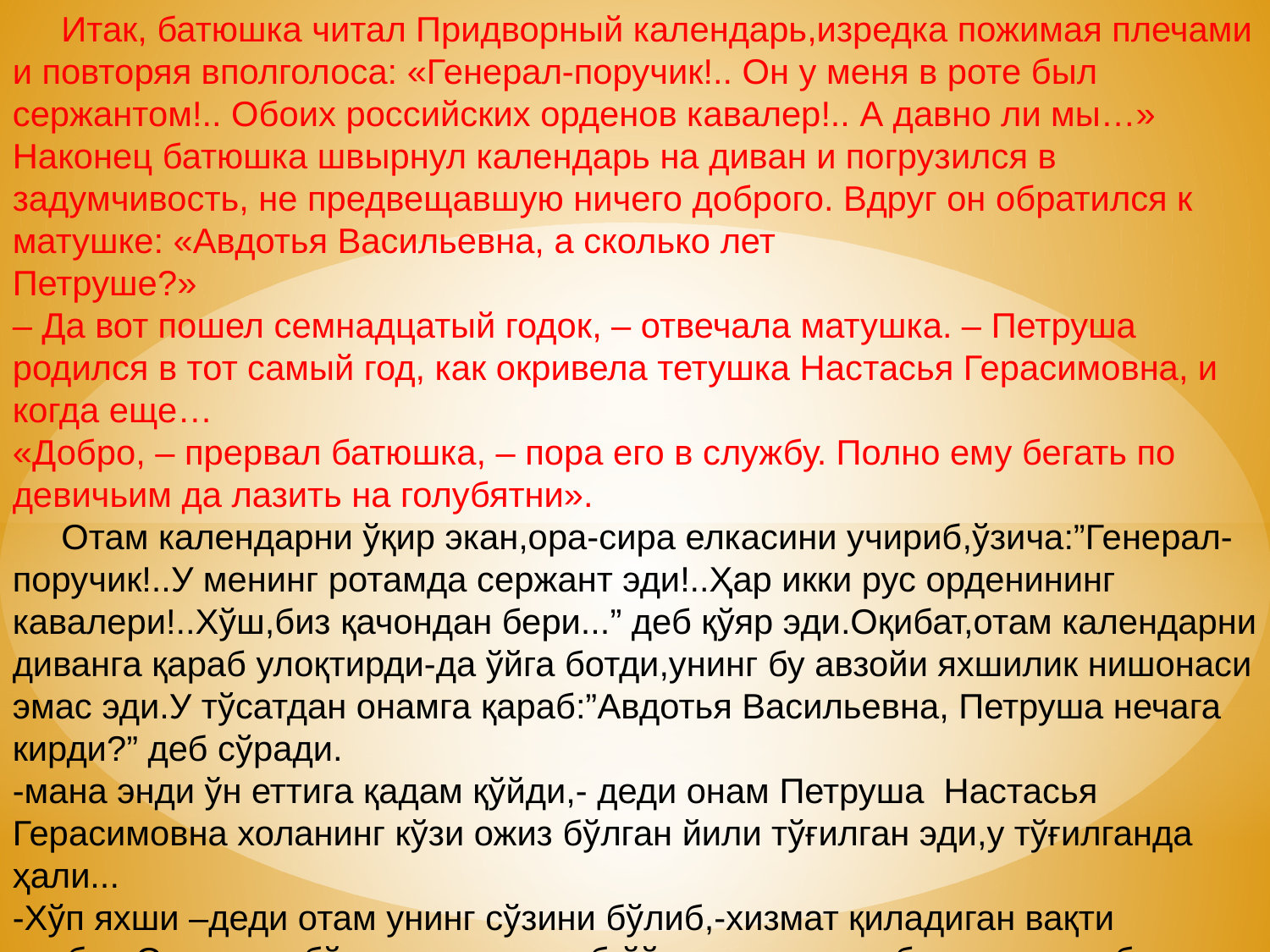

Итак, батюшка читал Придворный календарь,изредка пожимая плечами и повторяя вполголоса: «Генерал-поручик!.. Он у меня в роте был сержантом!.. Обоих российских орденов кавалер!.. А давно ли мы…» Наконец батюшка швырнул календарь на диван и погрузился в задумчивость, не предвещавшую ничего доброго. Вдруг он обратился к матушке: «Авдотья Васильевна, а сколько лет
Петруше?»
– Да вот пошел семнадцатый годок, – отвечала матушка. – Петруша
родился в тот самый год, как окривела тетушка Настасья Герасимовна, и
когда еще…
«Добро, – прервал батюшка, – пора его в службу. Полно ему бегать по
девичьим да лазить на голубятни».
     Отам календарни ўқир экан,ора-сира елкасини учириб,ўзича:”Генерал-поручик!..У менинг ротамда сержант эди!..Ҳар икки рус орденининг кавалери!..Хўш,биз қачондан бери...” деб қўяр эди.Оқибат,отам календарни диванга қараб улоқтирди-да ўйга ботди,унинг бу авзойи яхшилик нишонаси эмас эди.У тўсатдан онамга қараб:”Авдотья Васильевна, Петруша нечага кирди?” деб сўради.
-мана энди ўн еттига қадам қўйди,- деди онам Петруша  Настасья Герасимовна холанинг кўзи ожиз бўлган йили тўғилган эди,у тўғилганда ҳали...
-Хўп яхши –деди отам унинг сўзини бўлиб,-хизмат қиладиган вақти етибди.Оқсочлар бўлмасада югуриб-йўртгани,каптар бола тутгани бас.